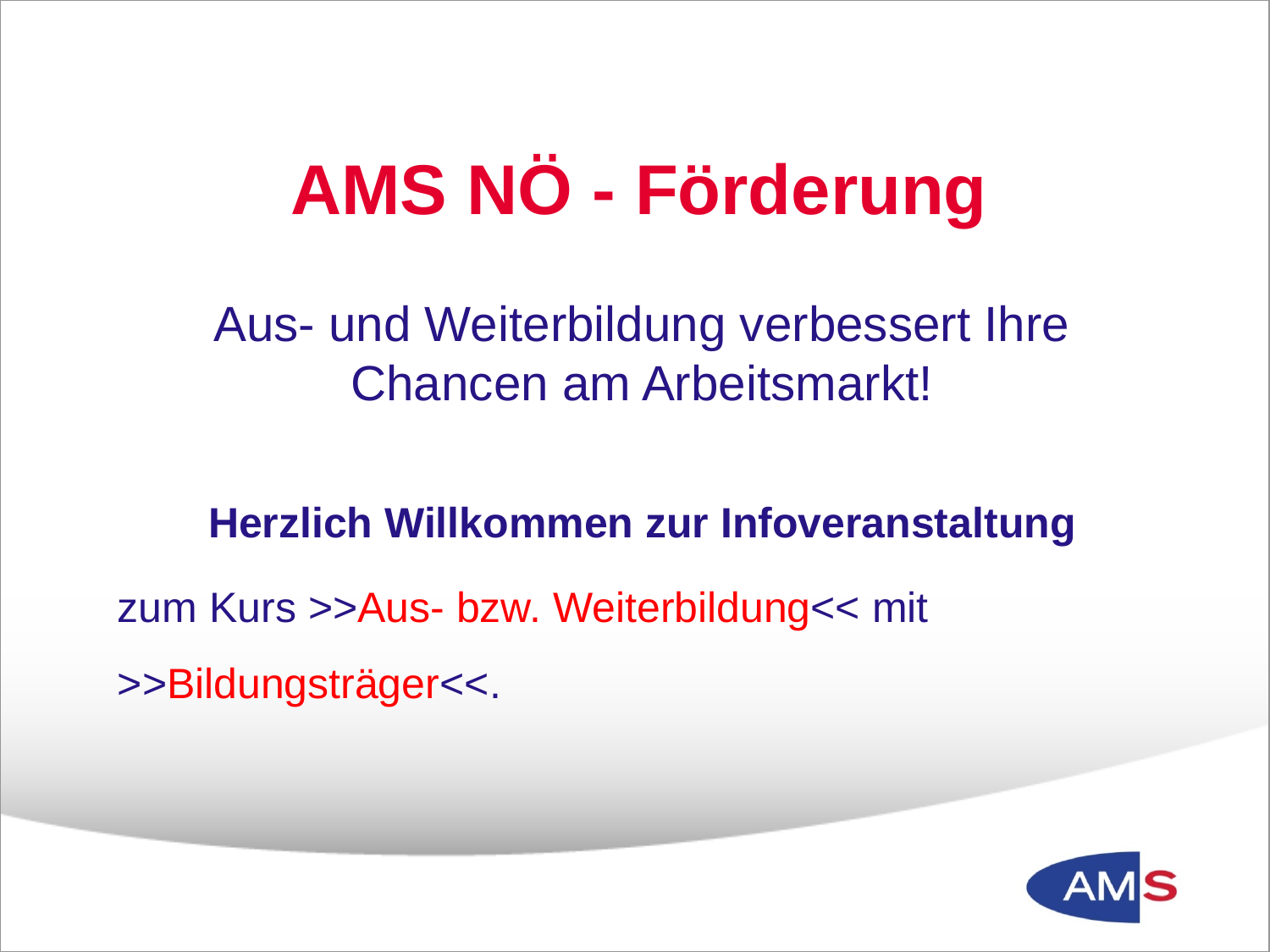

# AMS NÖ - Förderung
Aus- und Weiterbildung verbessert Ihre Chancen am Arbeitsmarkt!
Herzlich Willkommen zur Infoveranstaltung
zum Kurs >>Aus- bzw. Weiterbildung<< mit >>Bildungsträger<<.